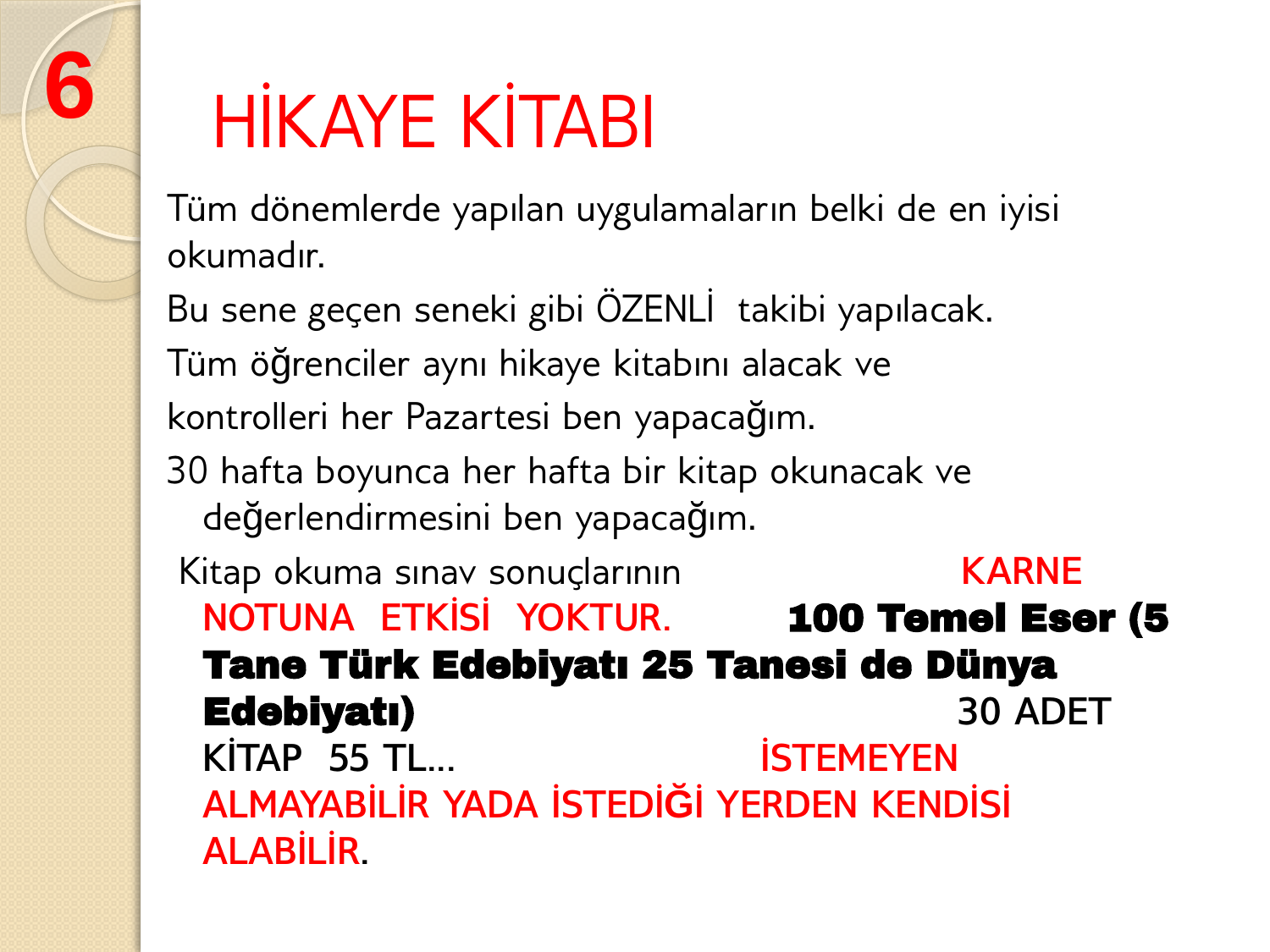

6
# HİKAYE KİTABI
Tüm dönemlerde yapılan uygulamaların belki de en iyisi okumadır.
Bu sene geçen seneki gibi ÖZENLİ  takibi yapılacak.
Tüm öğrenciler aynı hikaye kitabını alacak ve
kontrolleri her Pazartesi ben yapacağım.
30 hafta boyunca her hafta bir kitap okunacak ve  değerlendirmesini ben yapacağım.
 Kitap okuma sınav sonuçlarının                        KARNE NOTUNA  ETKİSİ  YOKTUR.         100 Temel Eser (5 Tane Türk Edebiyatı 25 Tanesi de Dünya Edebiyatı)                                          30 ADET KİTAP  55 TL...                        İSTEMEYEN   ALMAYABİLİR YADA İSTEDİĞİ YERDEN KENDİSİ ALABİLİR.